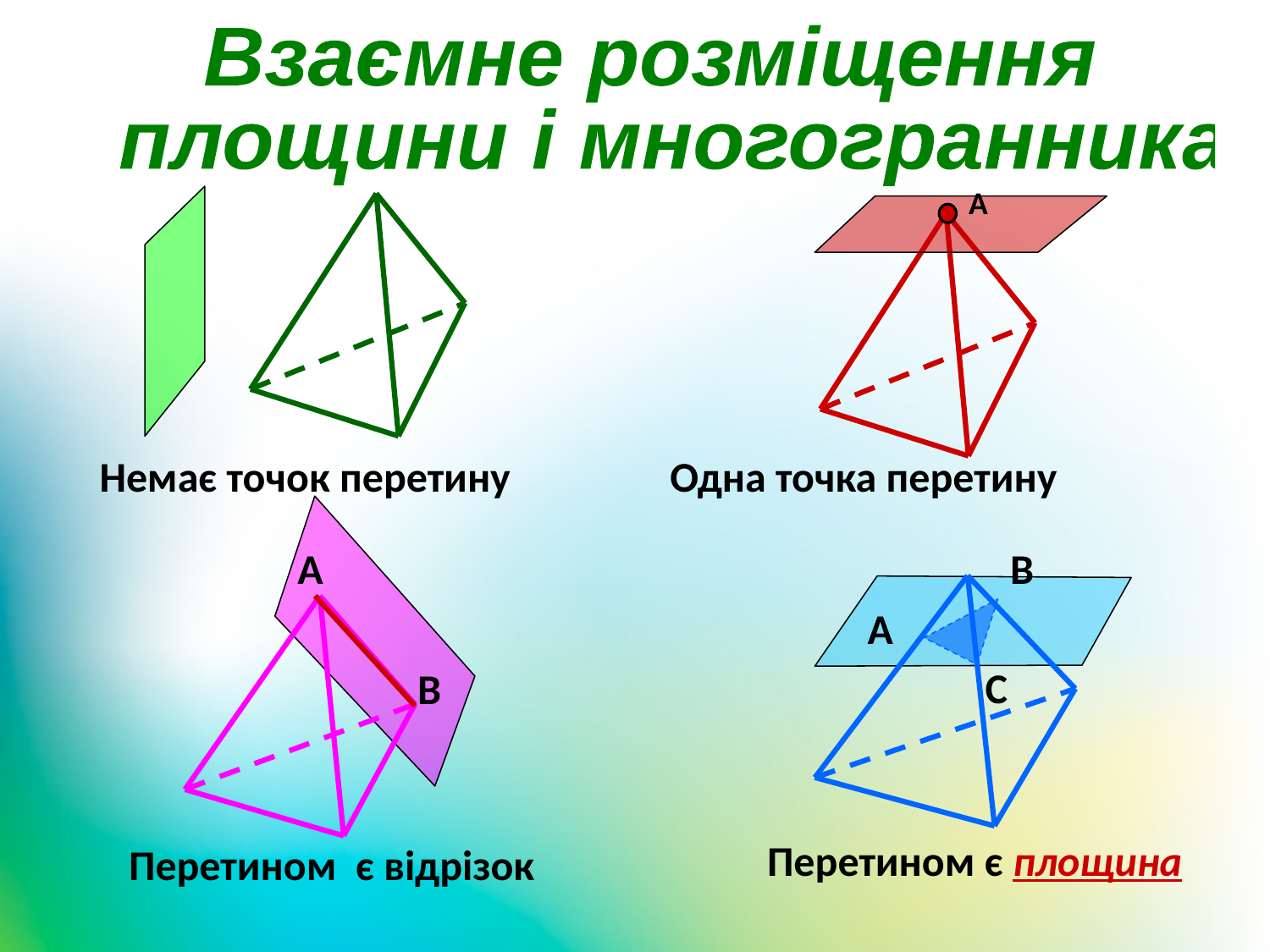

Взаємне розміщення
 площини і многогранника
А

Немає точок перетину
Одна точка перетину

А
В
А
С

В
Перетином є площина
Перетином  є відрізок